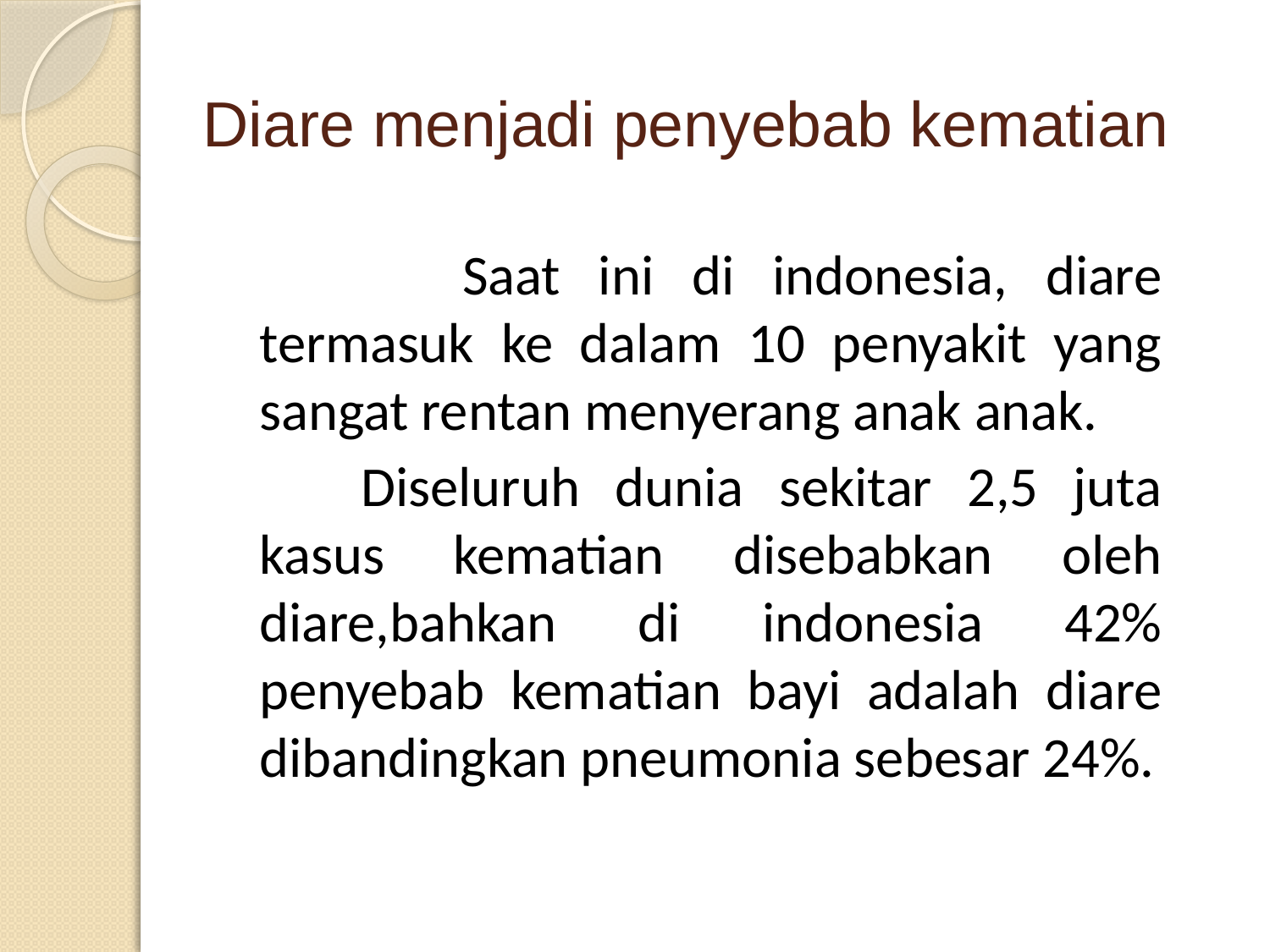

# Diare menjadi penyebab kematian
 		  Saat ini di indonesia, diare termasuk ke dalam 10 penyakit yang sangat rentan menyerang anak anak.
		Diseluruh dunia sekitar 2,5 juta kasus kematian disebabkan oleh diare,bahkan di indonesia 42% penyebab kematian bayi adalah diare dibandingkan pneumonia sebesar 24%.